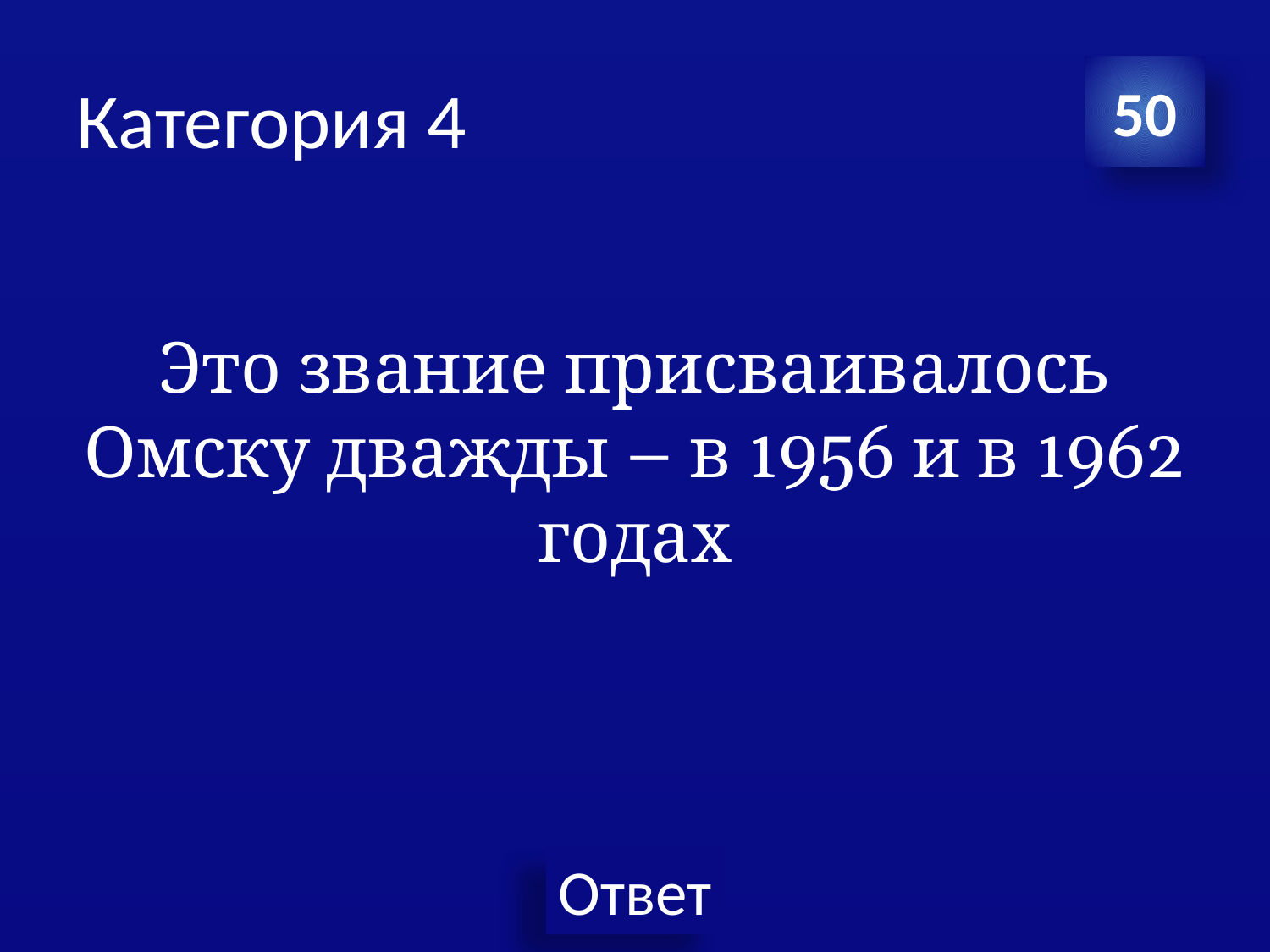

# Категория 4
50
Это звание присваивалось Омску дважды – в 1956 и в 1962 годах